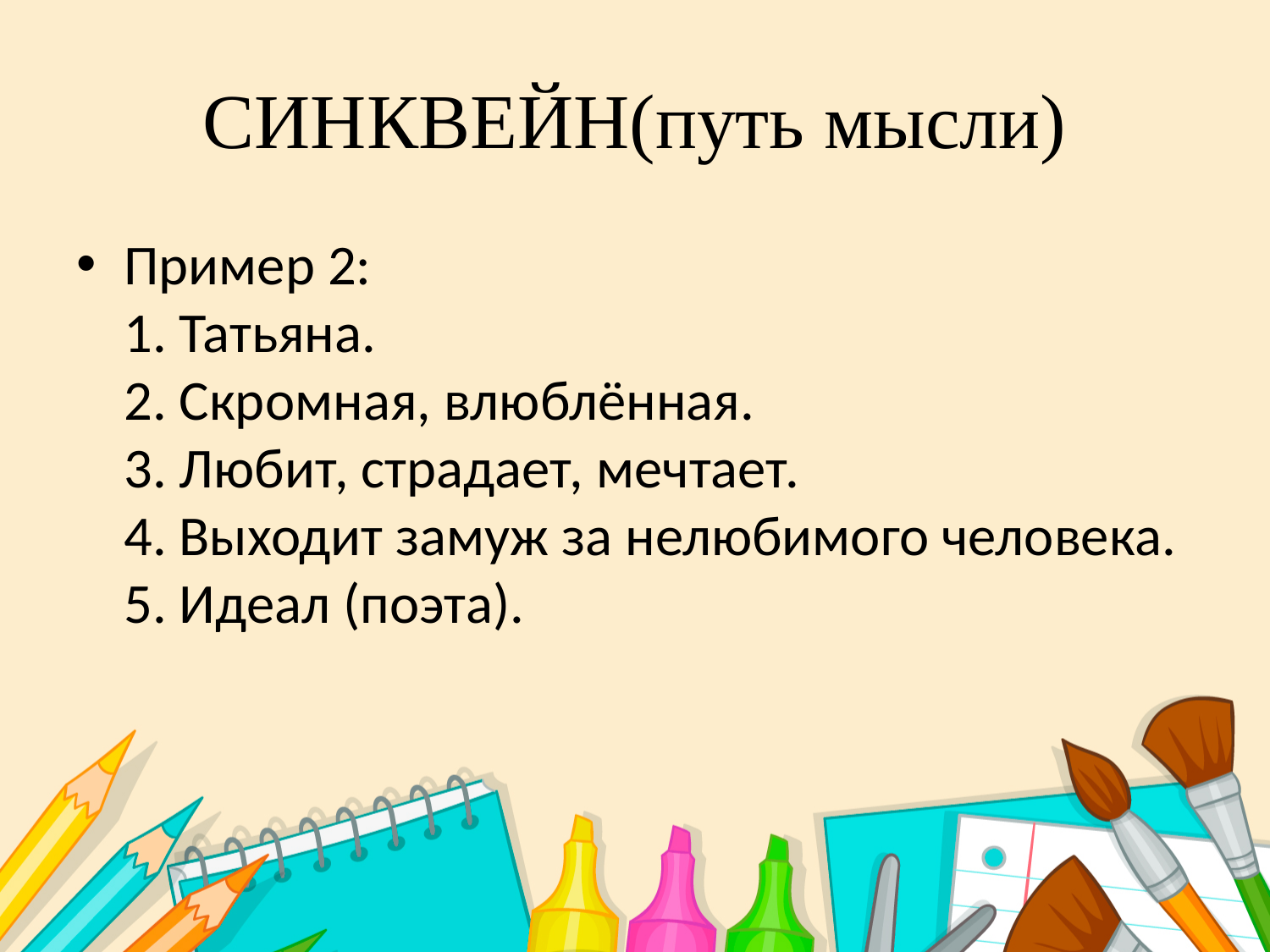

# СИНКВЕЙН(путь мысли)
Пример 2:
1. Татьяна.
2. Скромная, влюблённая.
3. Любит, страдает, мечтает.
4. Выходит замуж за нелюбимого человека.
5. Идеал (поэта).